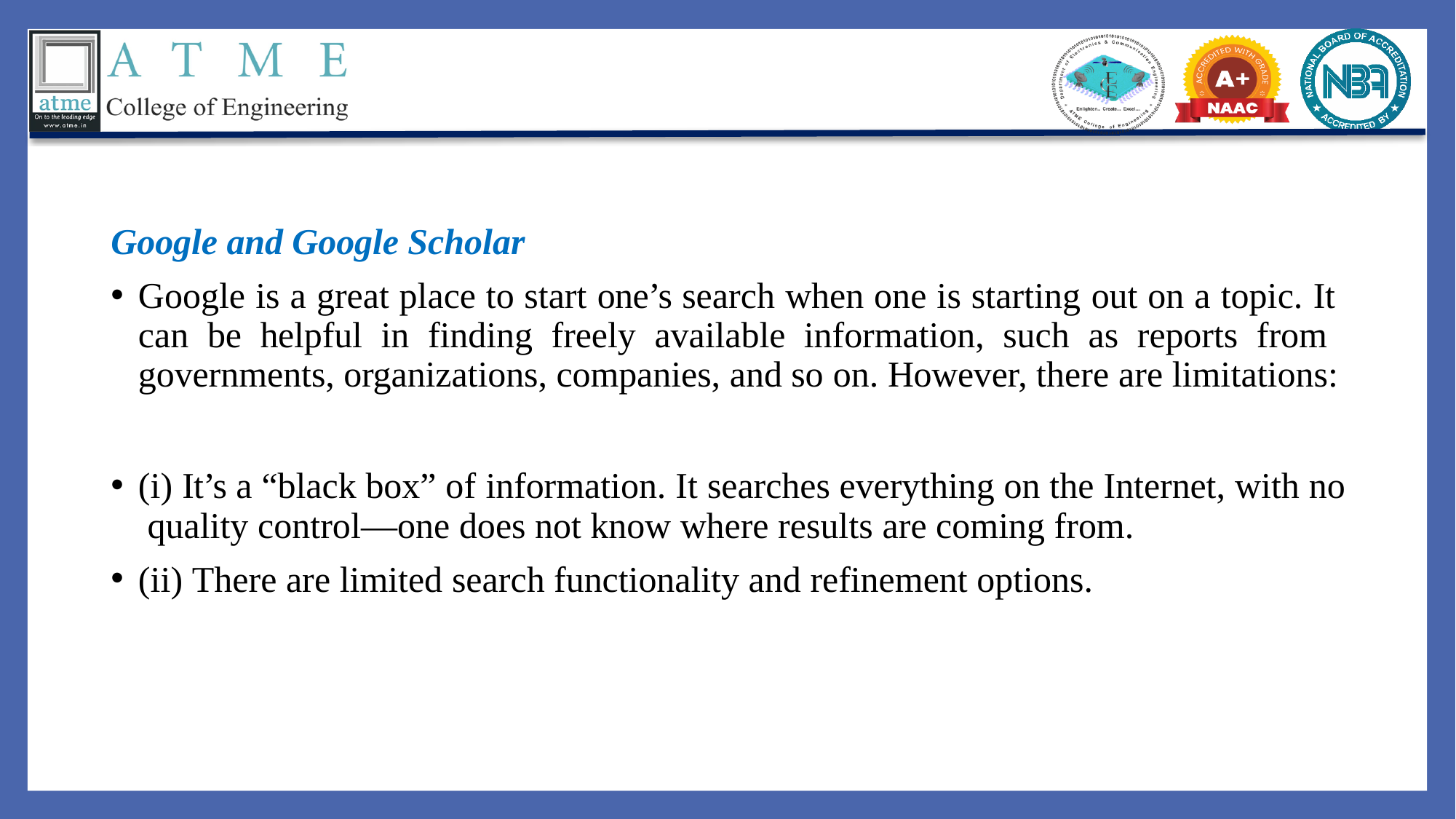

Google and Google Scholar
Google is a great place to start one’s search when one is starting out on a topic. It  can be helpful in finding freely available information, such as reports from  governments, organizations, companies, and so on. However, there are limitations:

(i) It’s a “black box” of information. It searches everything on the Internet, with no  quality control—one does not know where results are coming from.
(ii) There are limited search functionality and refinement options.